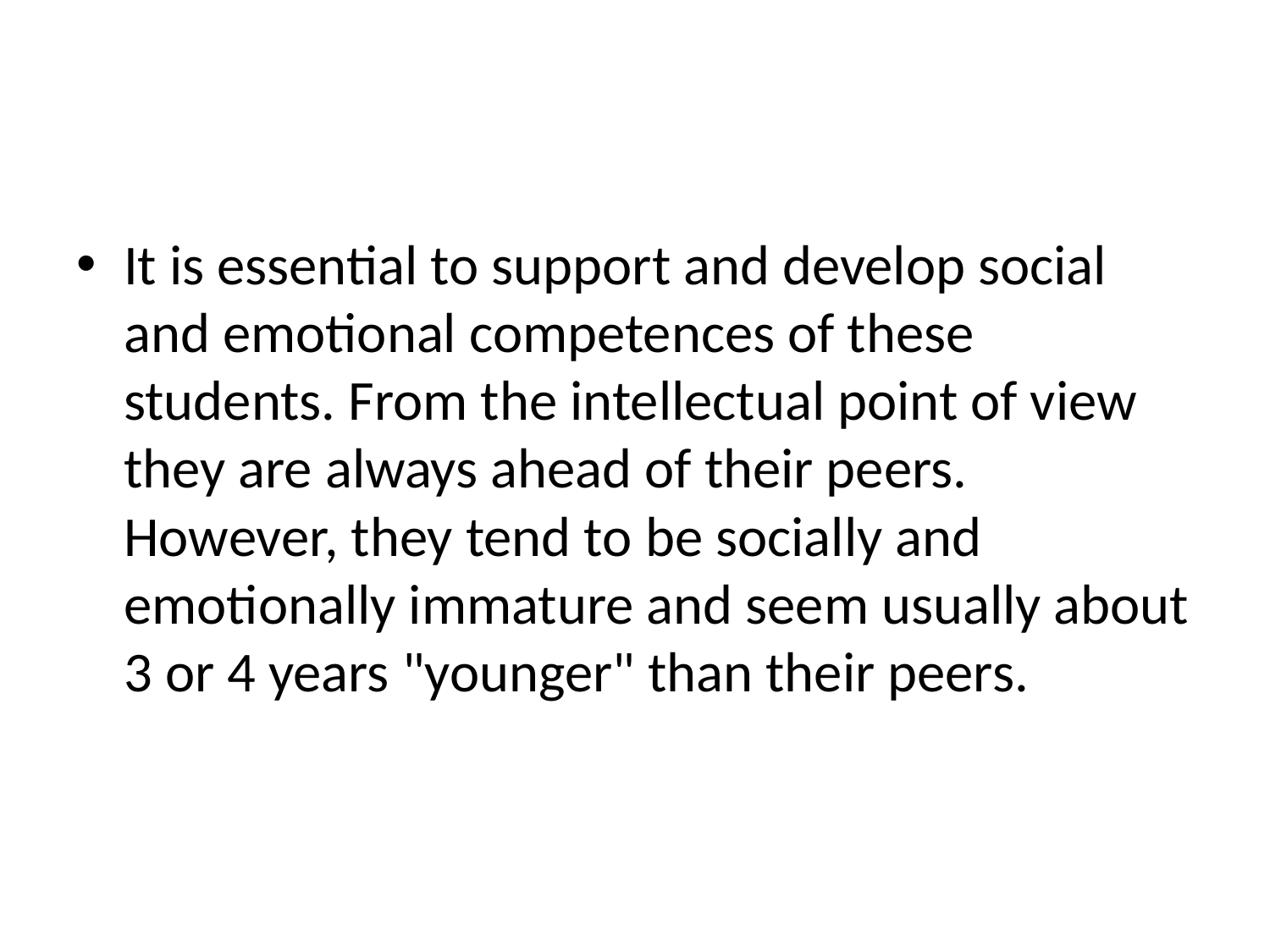

#
It is essential to support and develop social and emotional competences of these students. From the intellectual point of view they are always ahead of their peers. However, they tend to be socially and emotionally immature and seem usually about 3 or 4 years "younger" than their peers.